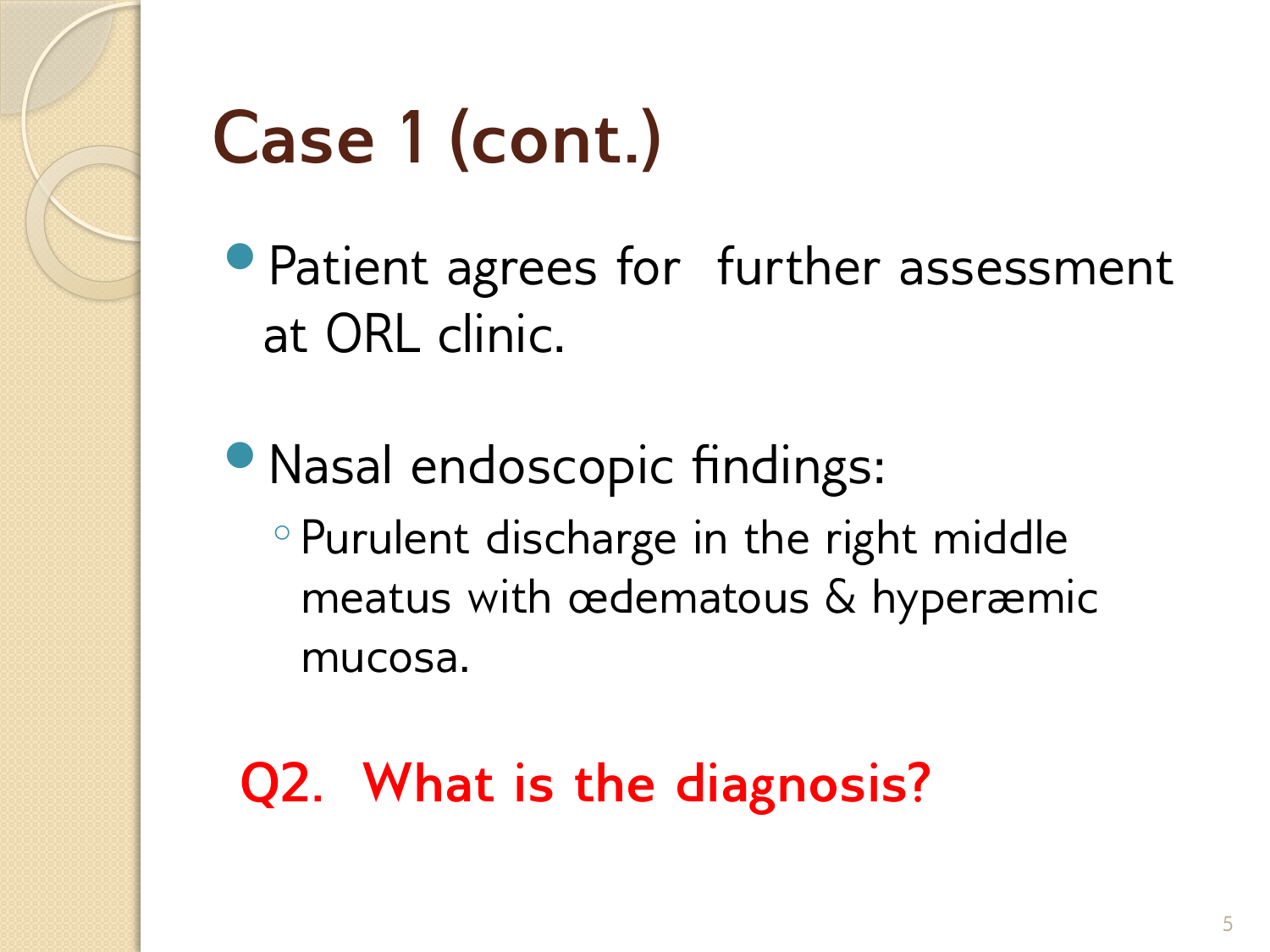

# Case 1 (cont.)
Patient agrees for  further assessment at ORL clinic.

Nasal endoscopic findings:
Purulent discharge in the right middle meatus with oedematous & hyperaemic mucosa.

 Q2.  What is the diagnosis?

5